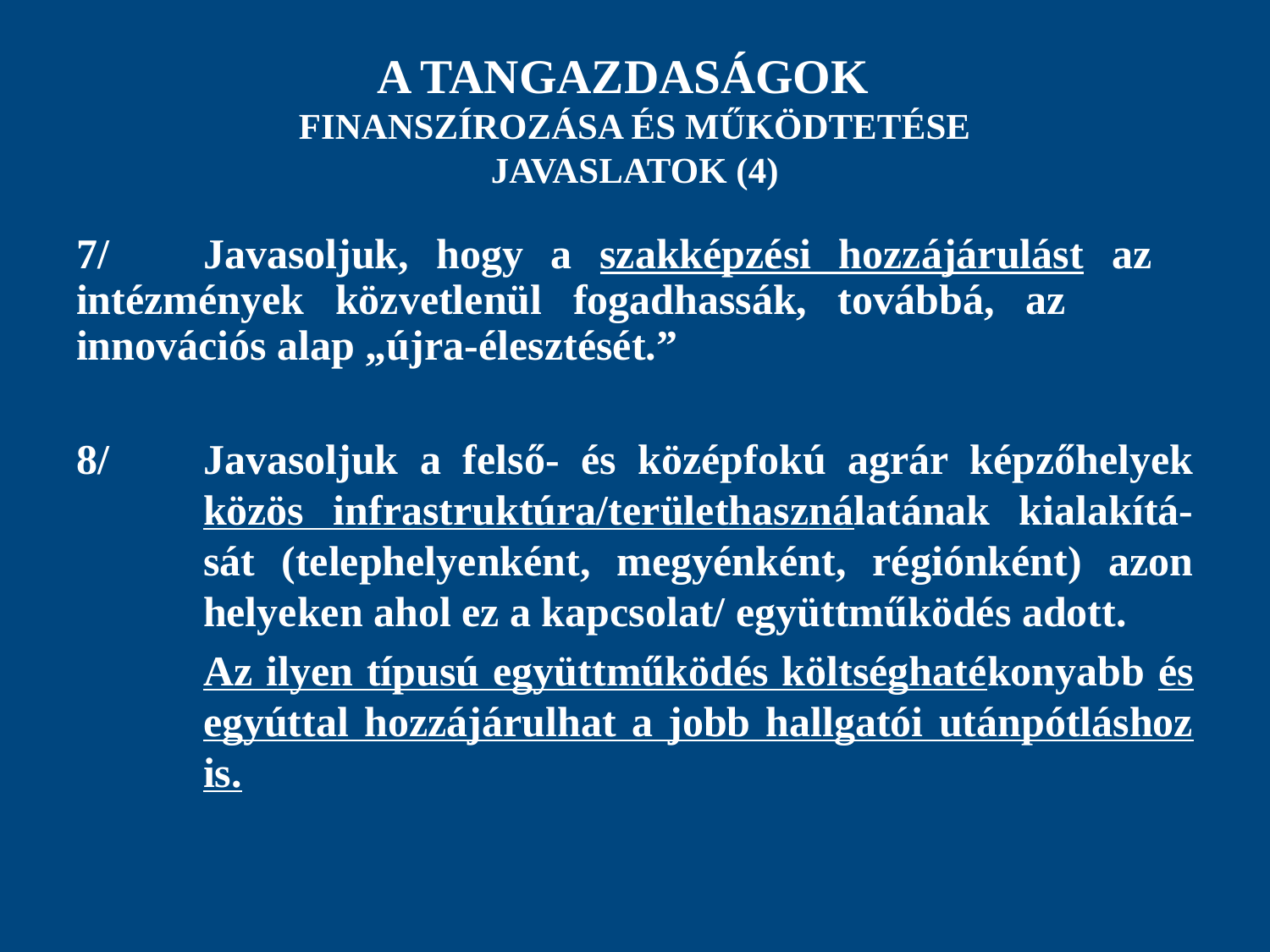

# A TANGAZDASÁGOK FINANSZÍROZÁSA ÉS MŰKÖDTETÉSE JAVASLATOK (4)
7/	Javasoljuk, hogy a szakképzési hozzájárulást az 	intézmények közvetlenül fogadhassák, továbbá, az 	innovációs alap „újra-élesztését.”

8/	Javasoljuk a felső- és középfokú agrár képzőhelyek 	közös infrastruktúra/területhasználatának kialakítá-	sát (telephelyenként, megyénként, régiónként) azon 	helyeken ahol ez a kapcsolat/ együttműködés adott.
	Az ilyen típusú együttműködés költséghatékonyabb és 	egyúttal hozzájárulhat a jobb hallgatói utánpótláshoz 	is.